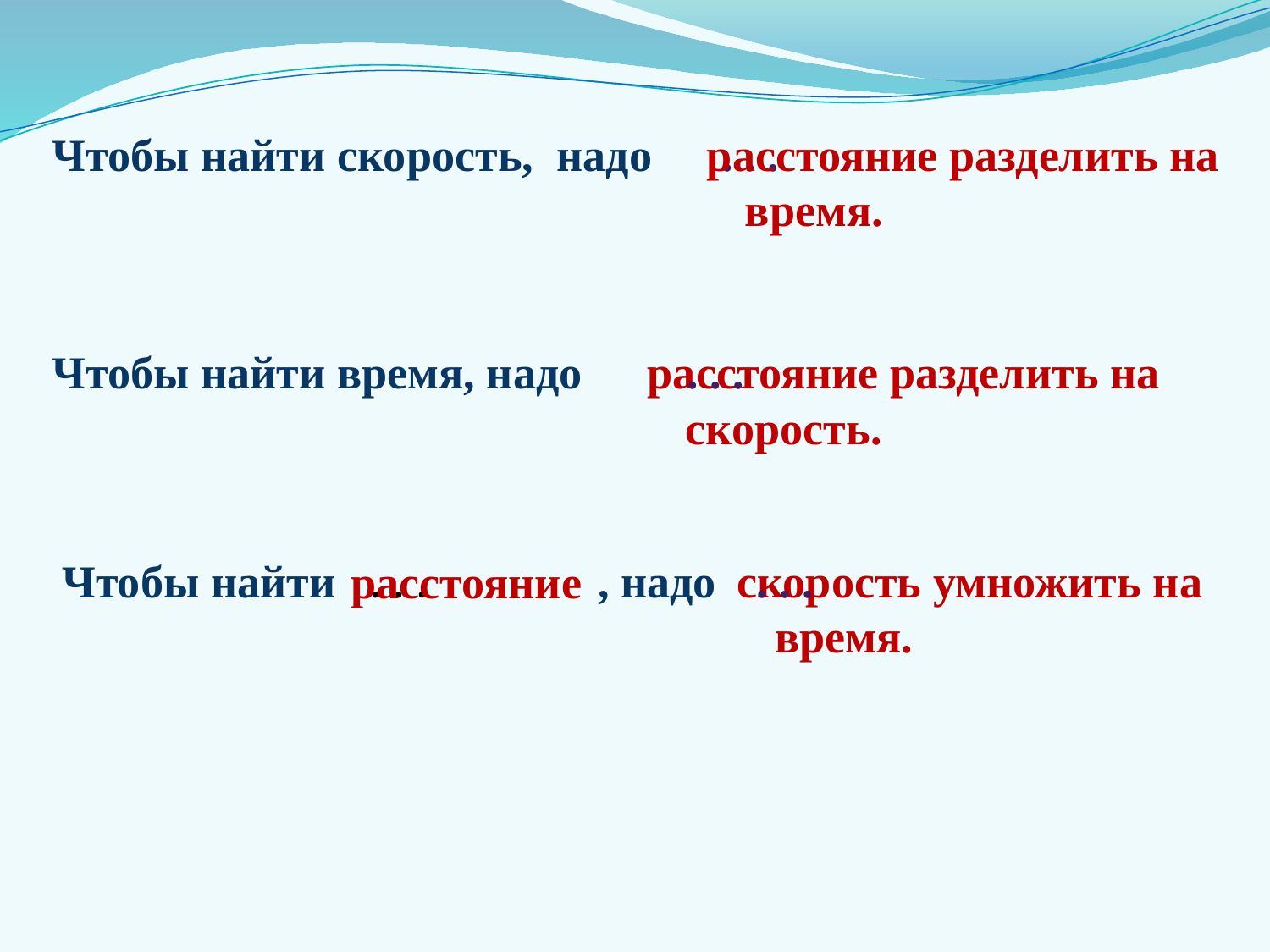

Чтобы найти скорость,  надо
. . .
расстояние разделить на время.
Чтобы найти время, надо

расстояние разделить на скорость.

. . .
расстояние
Чтобы найти
. . .
, надо
скорость умножить на время.
. . .